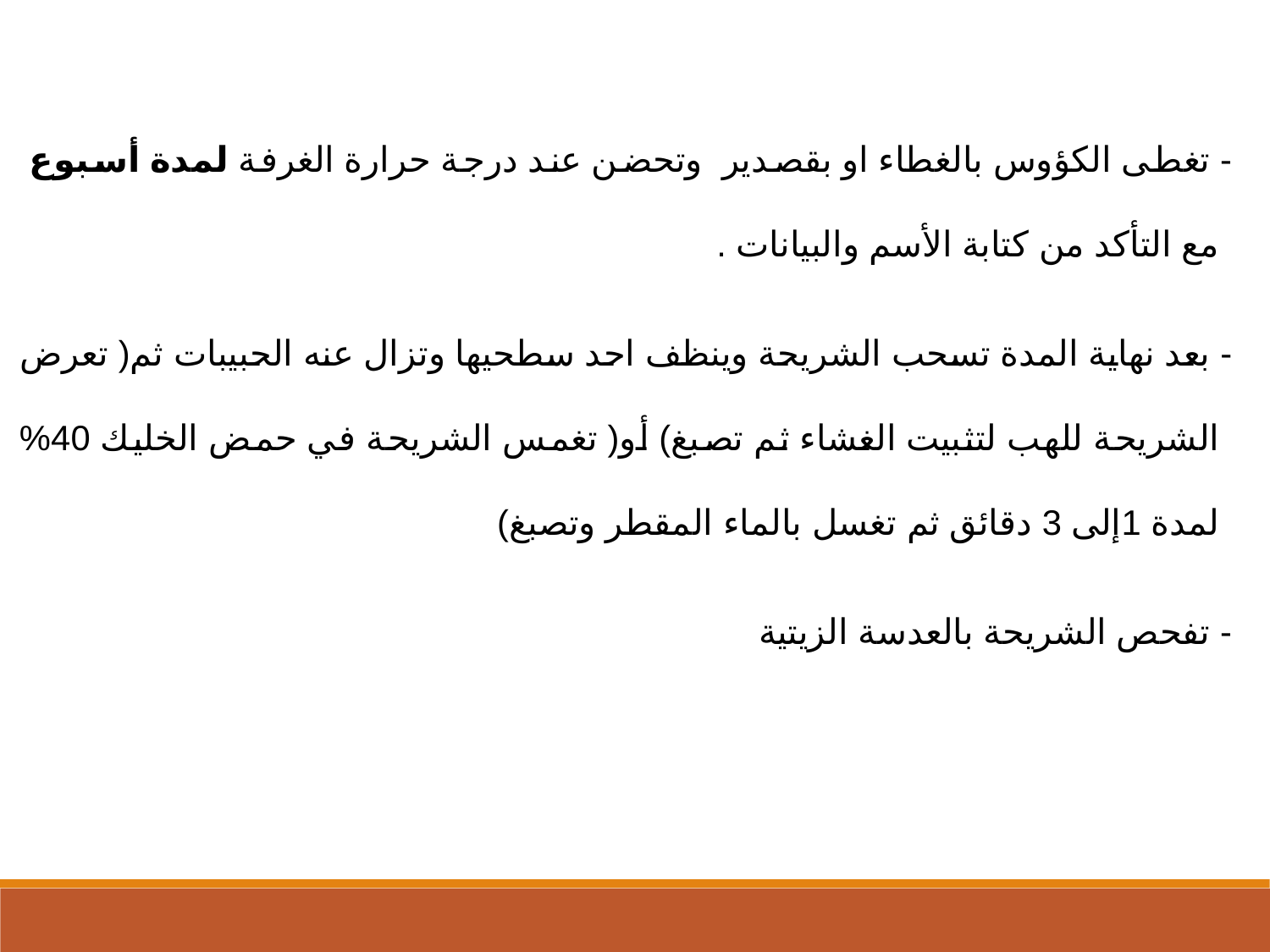

- تغطى الكؤوس بالغطاء او بقصدير  وتحضن عند درجة حرارة الغرفة لمدة أسبوع  مع التأكد من كتابة الأسم والبيانات .
- بعد نهاية المدة تسحب الشريحة وينظف احد سطحيها وتزال عنه الحبيبات ثم( تعرض الشريحة للهب لتثبيت الغشاء ثم تصبغ) أو( تغمس الشريحة في حمض الخليك 40% لمدة 1إلى 3 دقائق ثم تغسل بالماء المقطر وتصبغ)
- تفحص الشريحة بالعدسة الزيتية